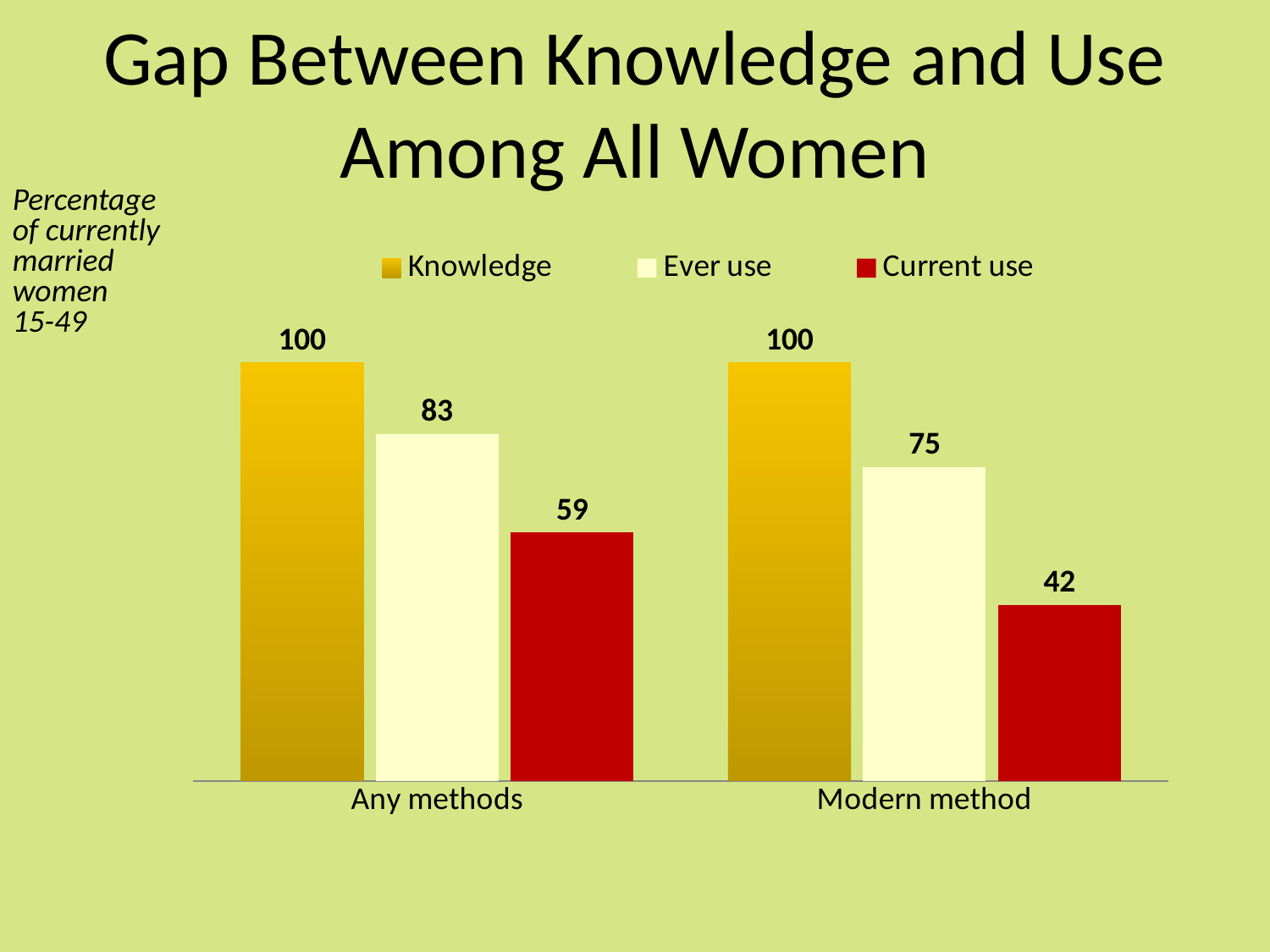

# Gap Between Knowledge and Use Among All Women
Percentage of currently married women
15-49

### Chart

| Category | Knowledge | Ever use | Current use |
|---|---|---|---|
| Any methods | 99.8 | 82.9 | 59.3 |
| Modern method | 99.8 | 74.9 | 42.0 |